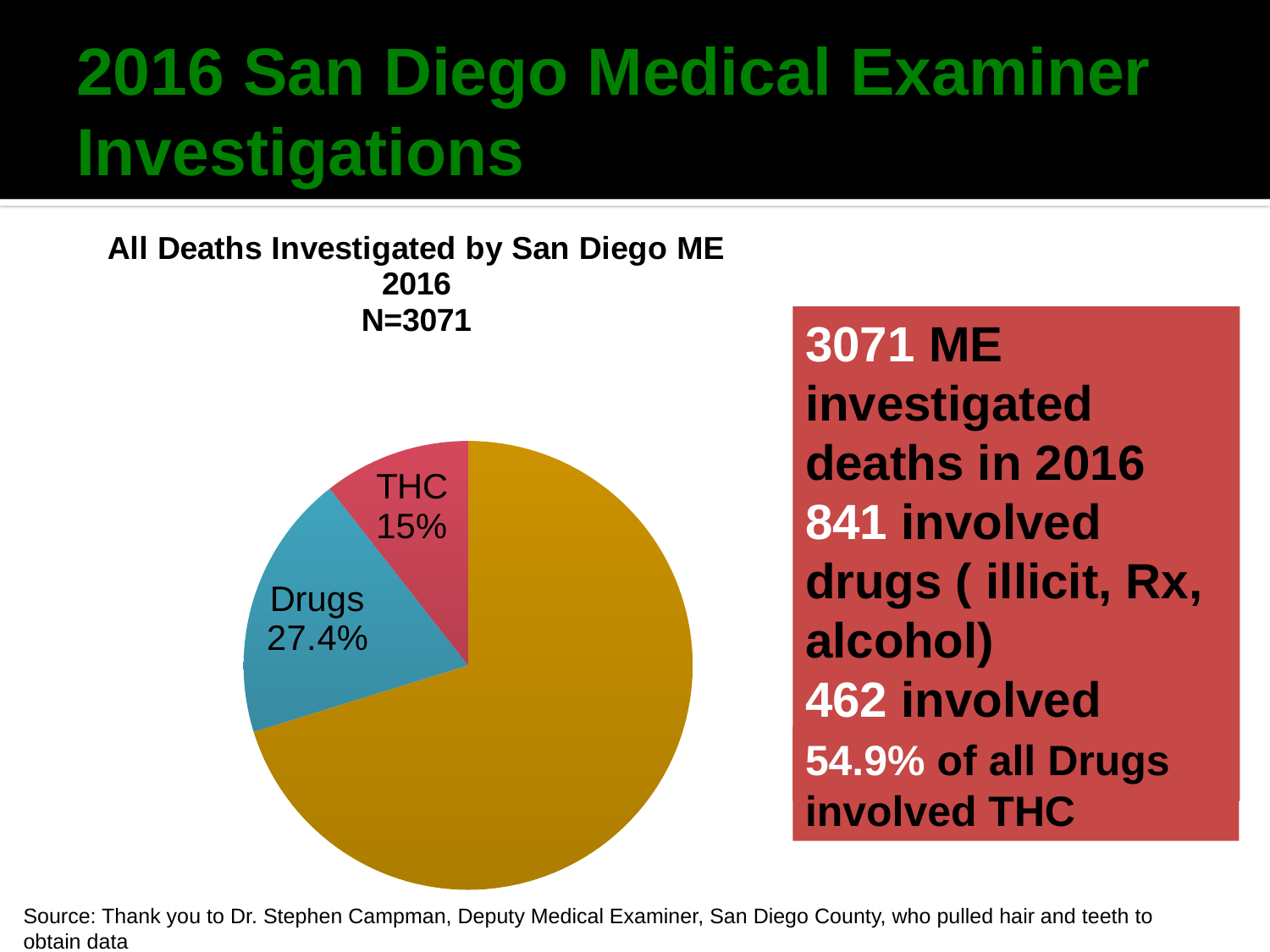

# 2016 San Diego Medical Examiner Investigations

### Chart: All Deaths Investigated by San Diego ME 2016
N=3071

| Category |  |
|---|---|
| Total | 3071.0 |
| Drugs | 841.0 |
| THC | 462.0 |
3071 ME investigated deaths in 2016
841 involved drugs ( illicit, Rx, alcohol)
462 involved THC
54.9% of all Drugs involved THC
Source: Thank you to Dr. Stephen Campman, Deputy Medical Examiner, San Diego County, who pulled hair and teeth to obtain data